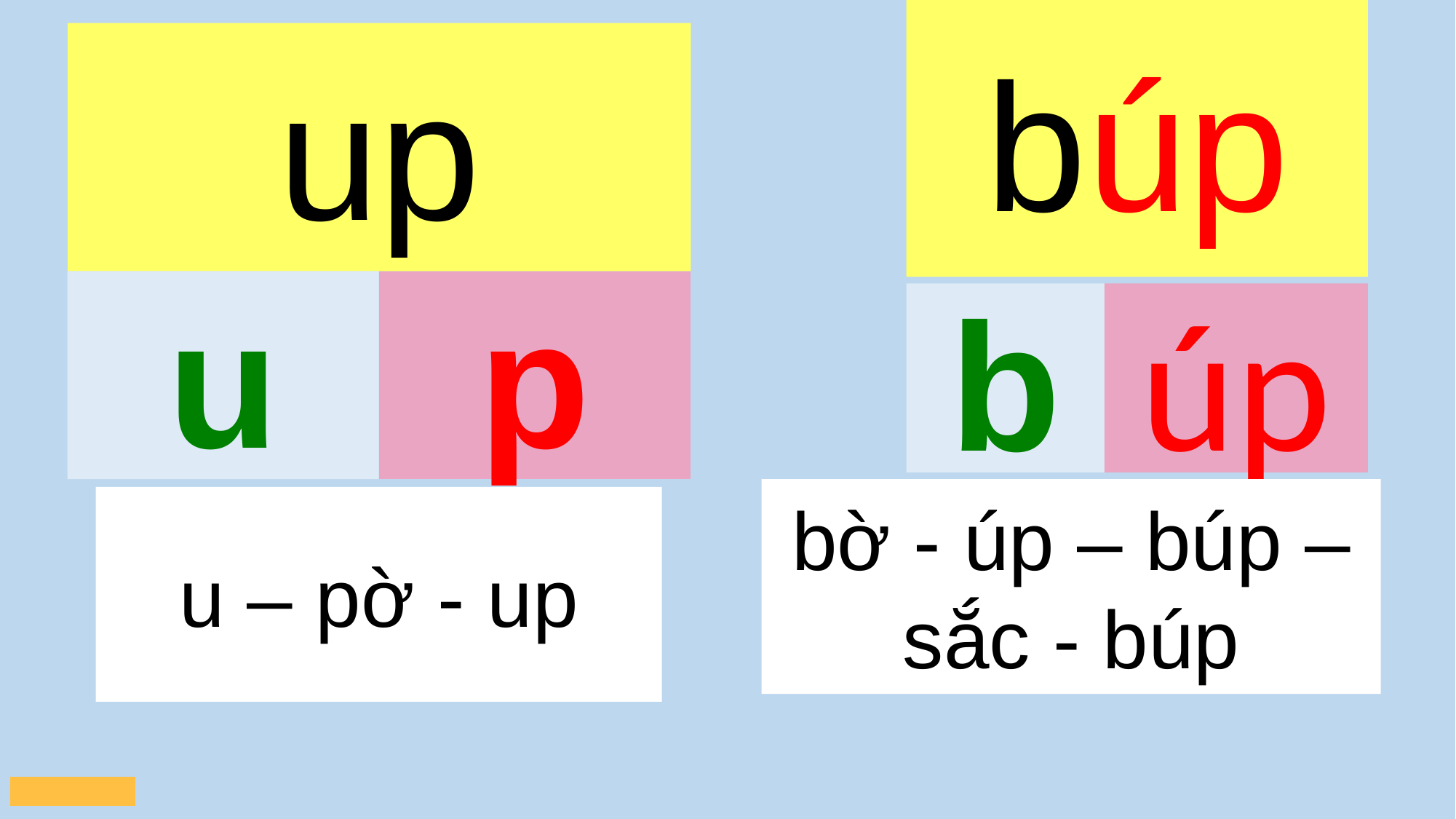

búp
up
u
p
b
úp
bờ - úp – búp – sắc - búp
u – pờ - up